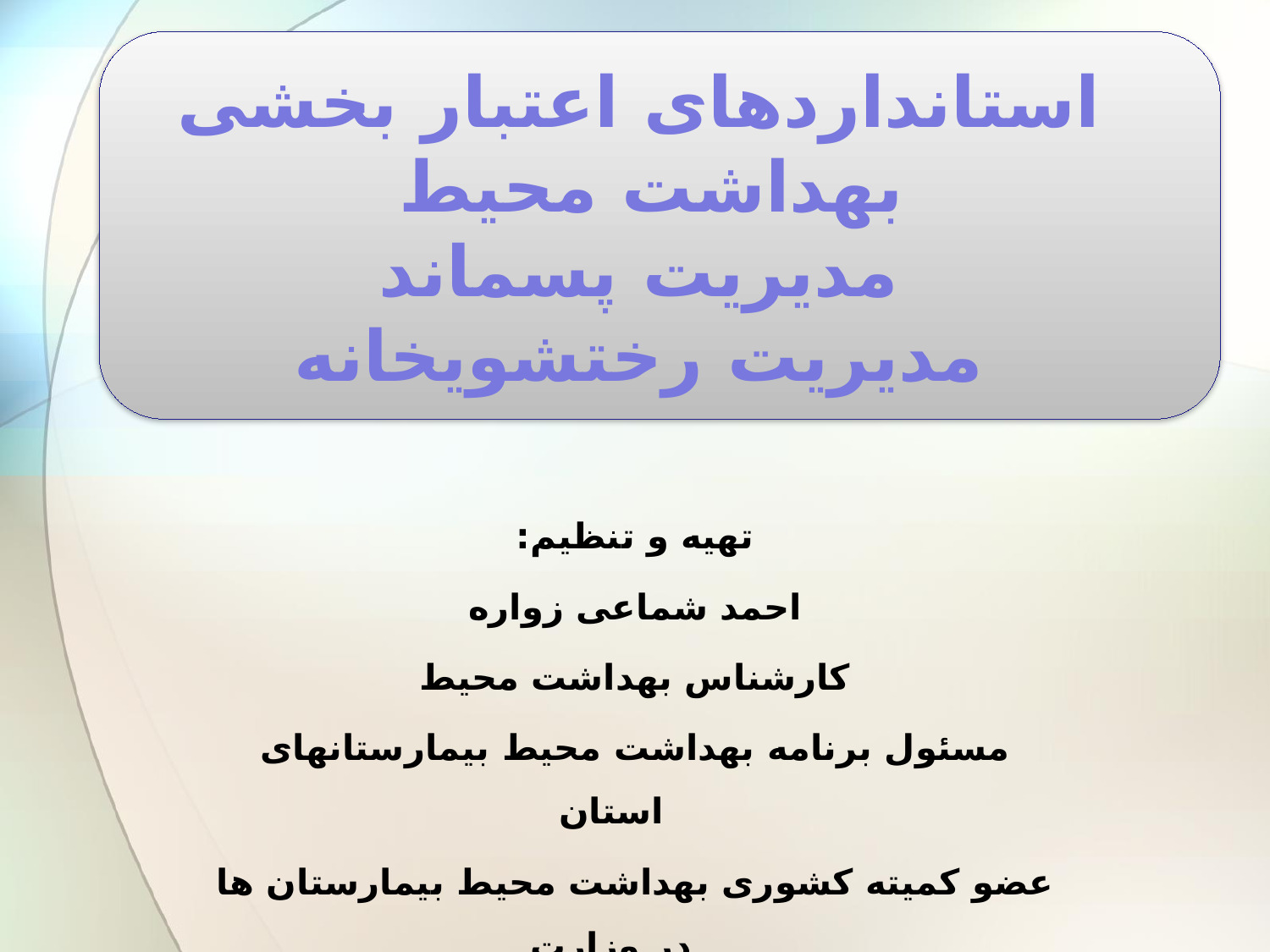

استانداردهای اعتبار بخشی
بهداشت محیط
مدیریت پسماند
مدیریت رختشویخانه

تهیه و تنظیم:
احمد شماعی زواره
کارشناس بهداشت محیط
مسئول برنامه بهداشت محیط بیمارستانهای استان
عضو کمیته کشوری بهداشت محیط بیمارستان ها در وزارت